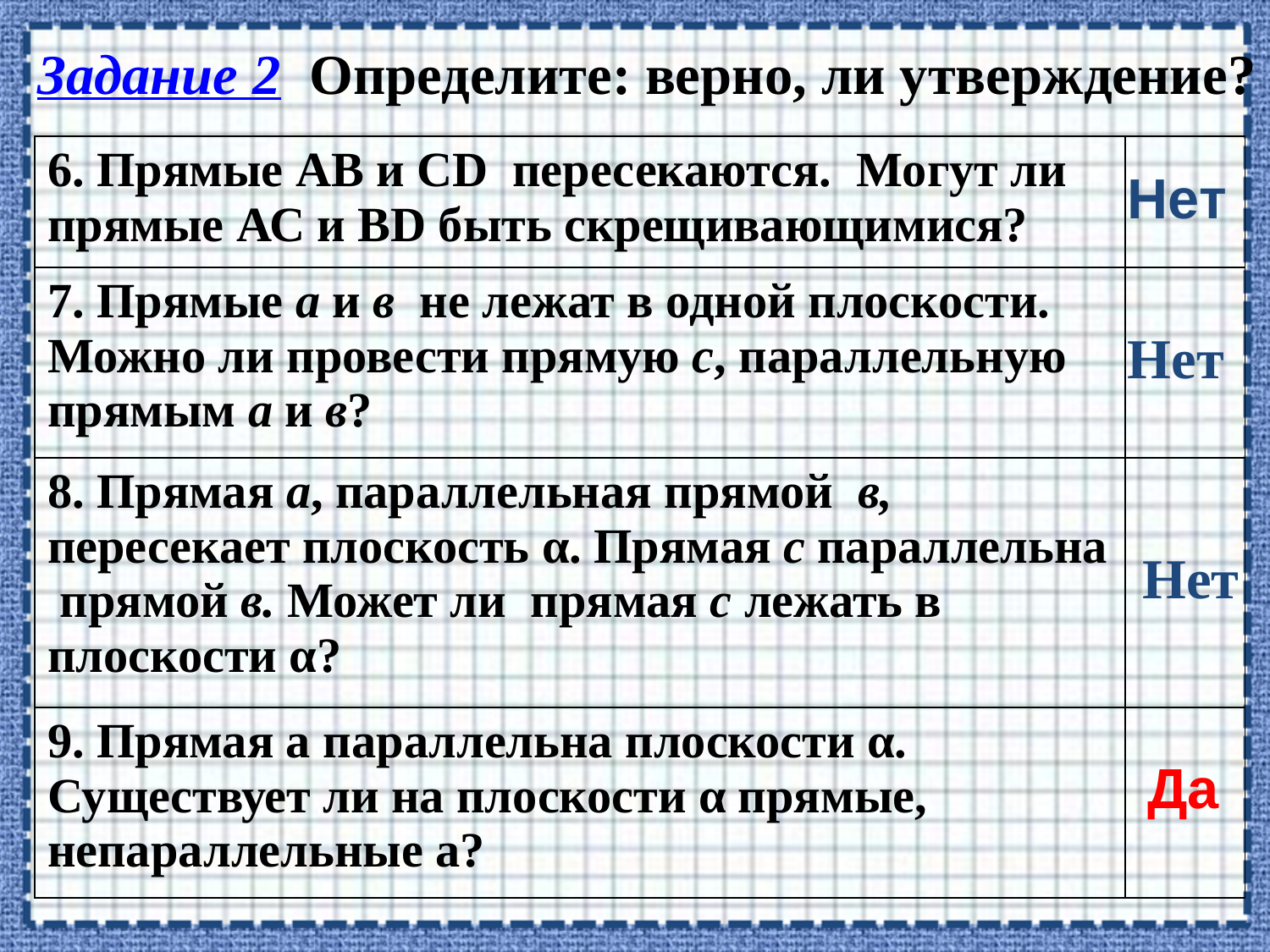

Задание 2  Определите: верно, ли утверждение?
| 6. Прямые АВ и СD пересекаются. Могут ли прямые АС и ВD быть скрещивающимися? |  |
| --- | --- |
| 7. Прямые а и в не лежат в одной плоскости. Можно ли провести прямую с, параллельную прямым а и в? |  |
| 8. Прямая а, параллельная прямой в, пересекает плоскость α. Прямая с параллельна прямой в. Может ли прямая с лежать в плоскости α? |  |
| 9. Прямая а параллельна плоскости α. Существует ли на плоскости α прямые, непараллельные а? |  |
Нет
Нет
Нет
Да